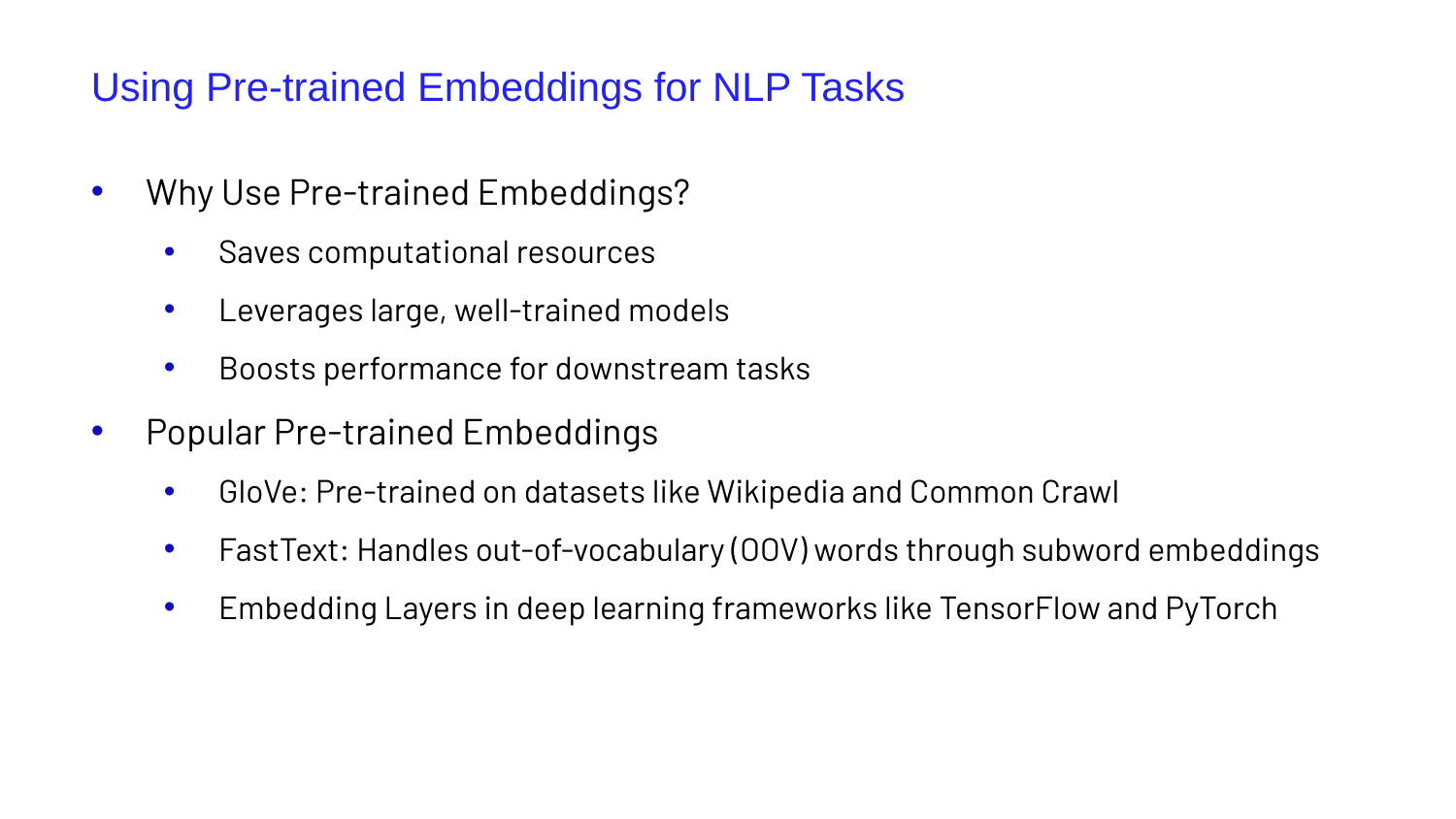

Using Pre-trained Embeddings for NLP Tasks
Why Use Pre-trained Embeddings?
Saves computational resources
Leverages large, well-trained models
Boosts performance for downstream tasks
Popular Pre-trained Embeddings
GloVe: Pre-trained on datasets like Wikipedia and Common Crawl
FastText: Handles out-of-vocabulary (OOV) words through subword embeddings
Embedding Layers in deep learning frameworks like TensorFlow and PyTorch